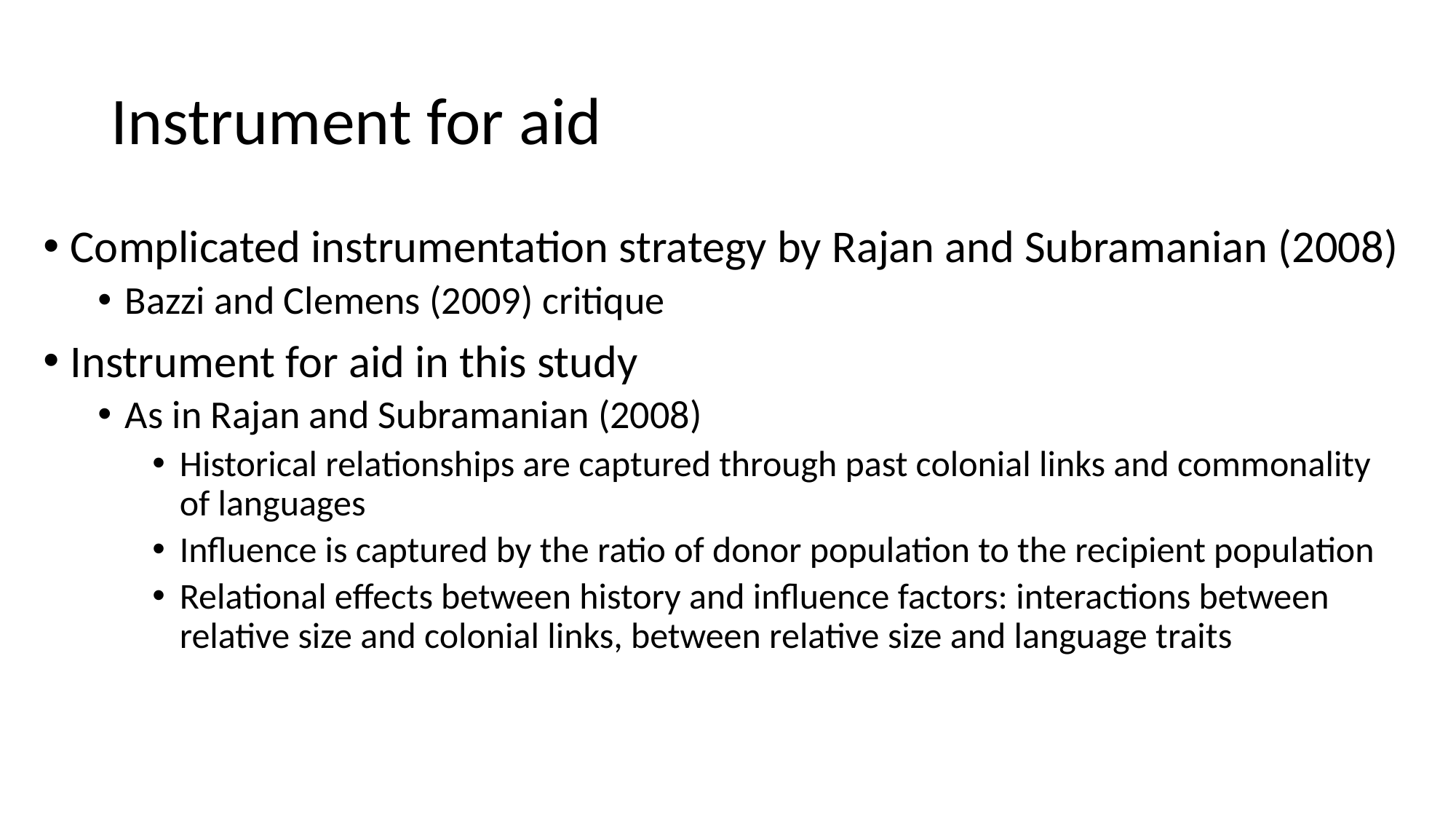

# Instrument for aid
Complicated instrumentation strategy by Rajan and Subramanian (2008)
Bazzi and Clemens (2009) critique
Instrument for aid in this study
As in Rajan and Subramanian (2008)
Historical relationships are captured through past colonial links and commonality of languages
Influence is captured by the ratio of donor population to the recipient population
Relational effects between history and influence factors: interactions between relative size and colonial links, between relative size and language traits